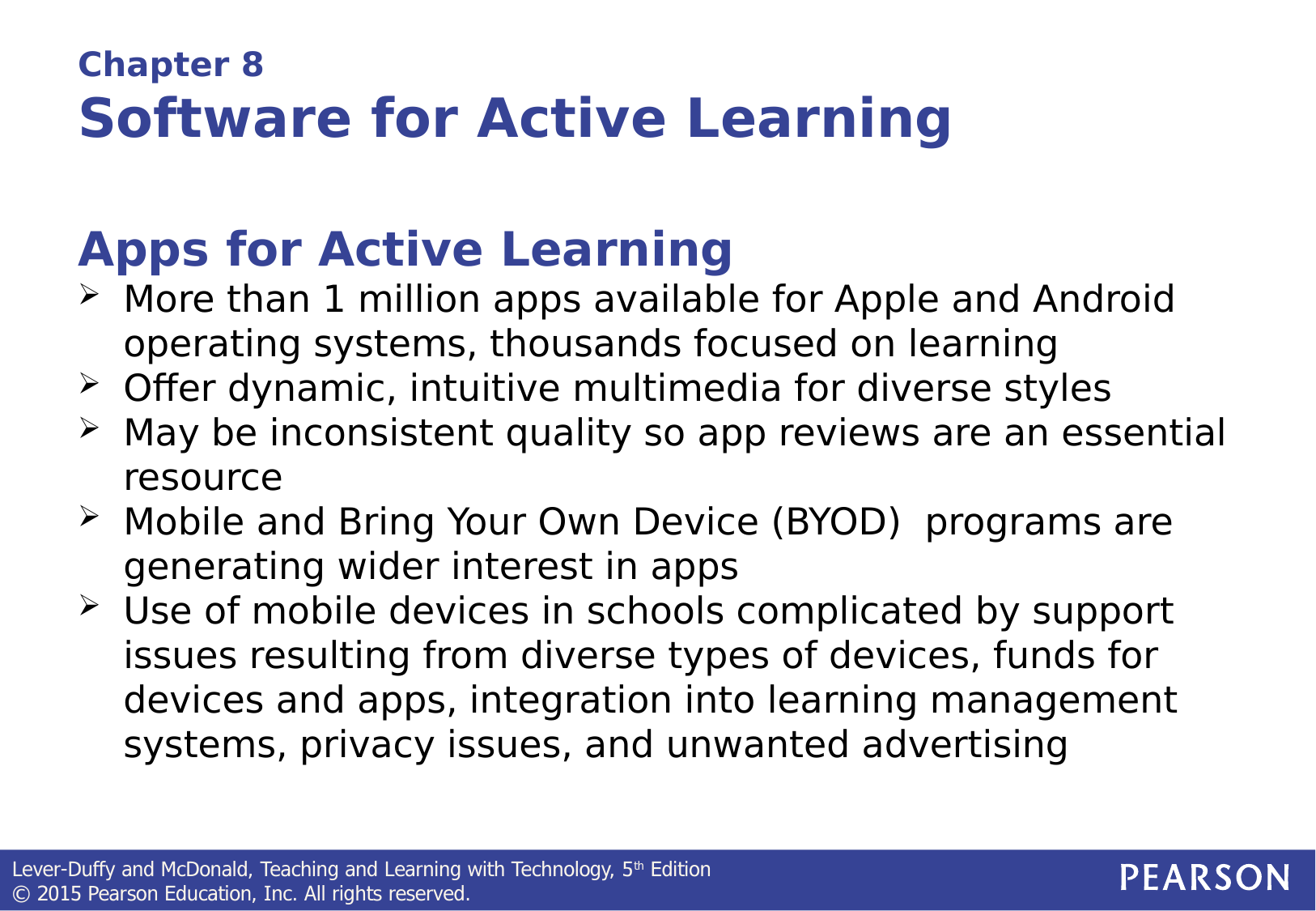

# Chapter 8 Software for Active Learning
Apps for Active Learning
More than 1 million apps available for Apple and Android operating systems, thousands focused on learning
Offer dynamic, intuitive multimedia for diverse styles
May be inconsistent quality so app reviews are an essential resource
Mobile and Bring Your Own Device (BYOD)  programs are generating wider interest in apps
Use of mobile devices in schools complicated by support issues resulting from diverse types of devices, funds for devices and apps, integration into learning management systems, privacy issues, and unwanted advertising